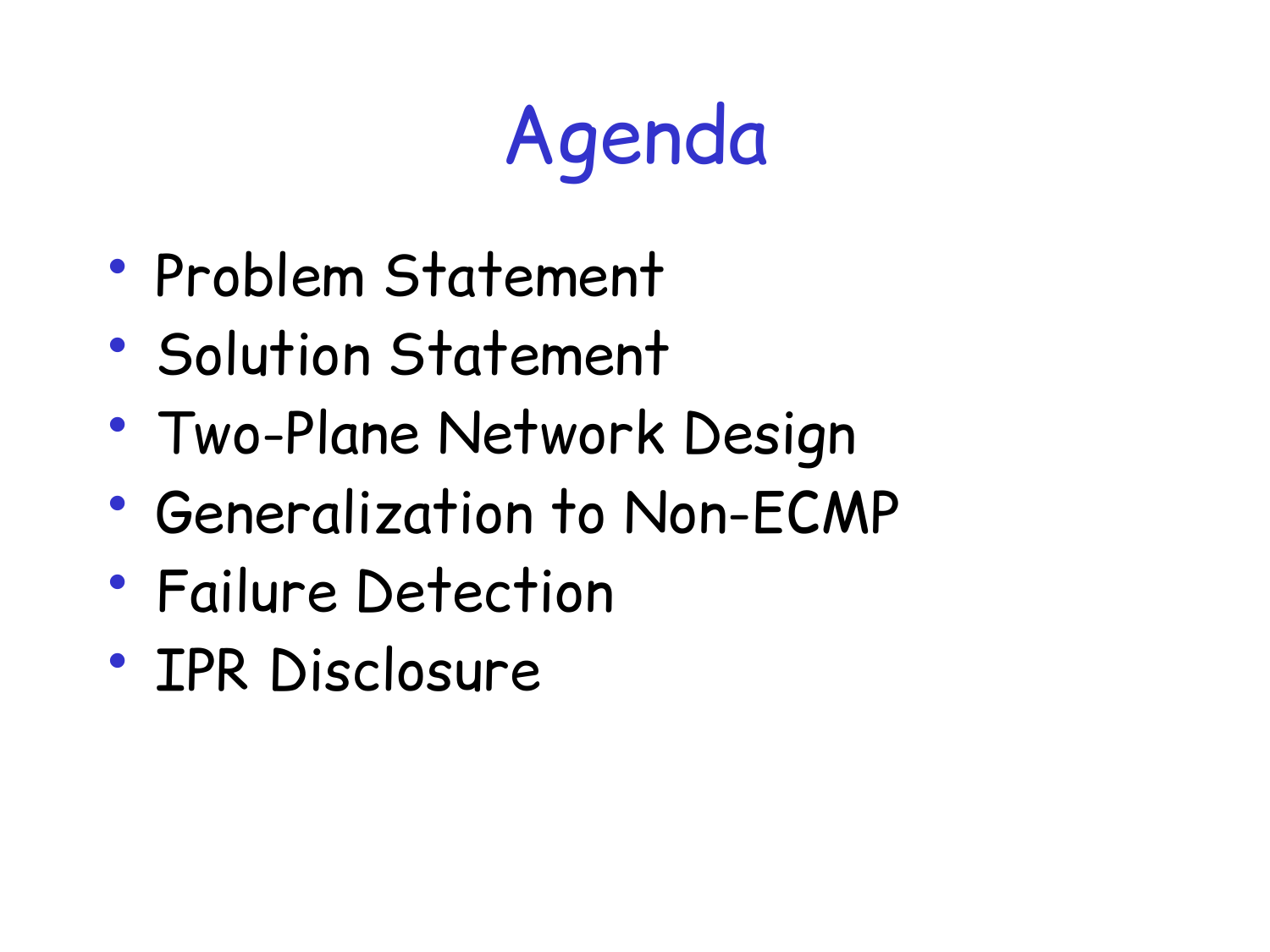

# Agenda
Problem Statement
Solution Statement
Two-Plane Network Design
Generalization to Non-ECMP
Failure Detection
IPR Disclosure